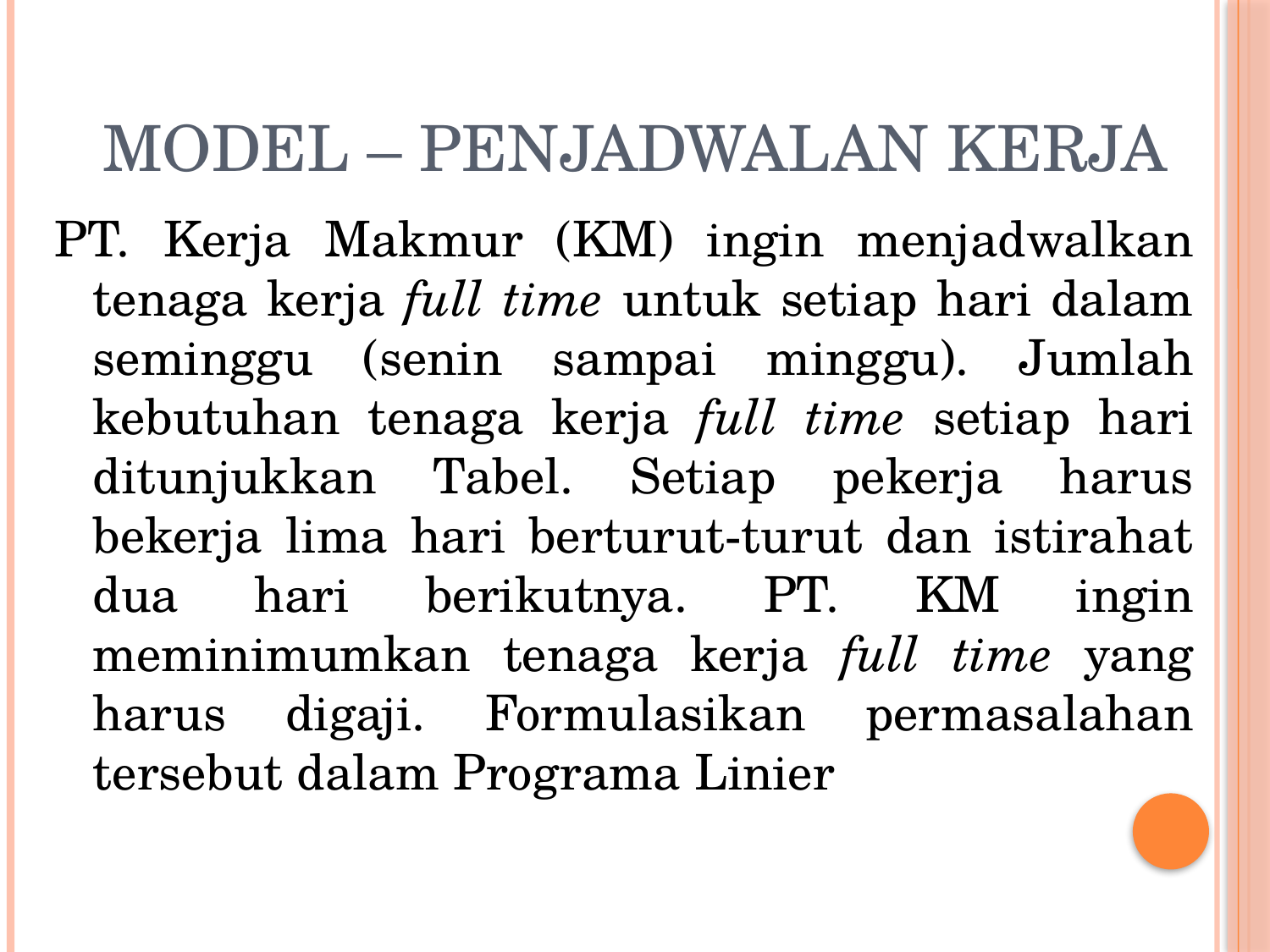

# Model – Penjadwalan Kerja
PT. Kerja Makmur (KM) ingin menjadwalkan tenaga kerja full time untuk setiap hari dalam seminggu (senin sampai minggu). Jumlah kebutuhan tenaga kerja full time setiap hari ditunjukkan Tabel. Setiap pekerja harus bekerja lima hari berturut-turut dan istirahat dua hari berikutnya. PT. KM ingin meminimumkan tenaga kerja full time yang harus digaji. Formulasikan permasalahan tersebut dalam Programa Linier